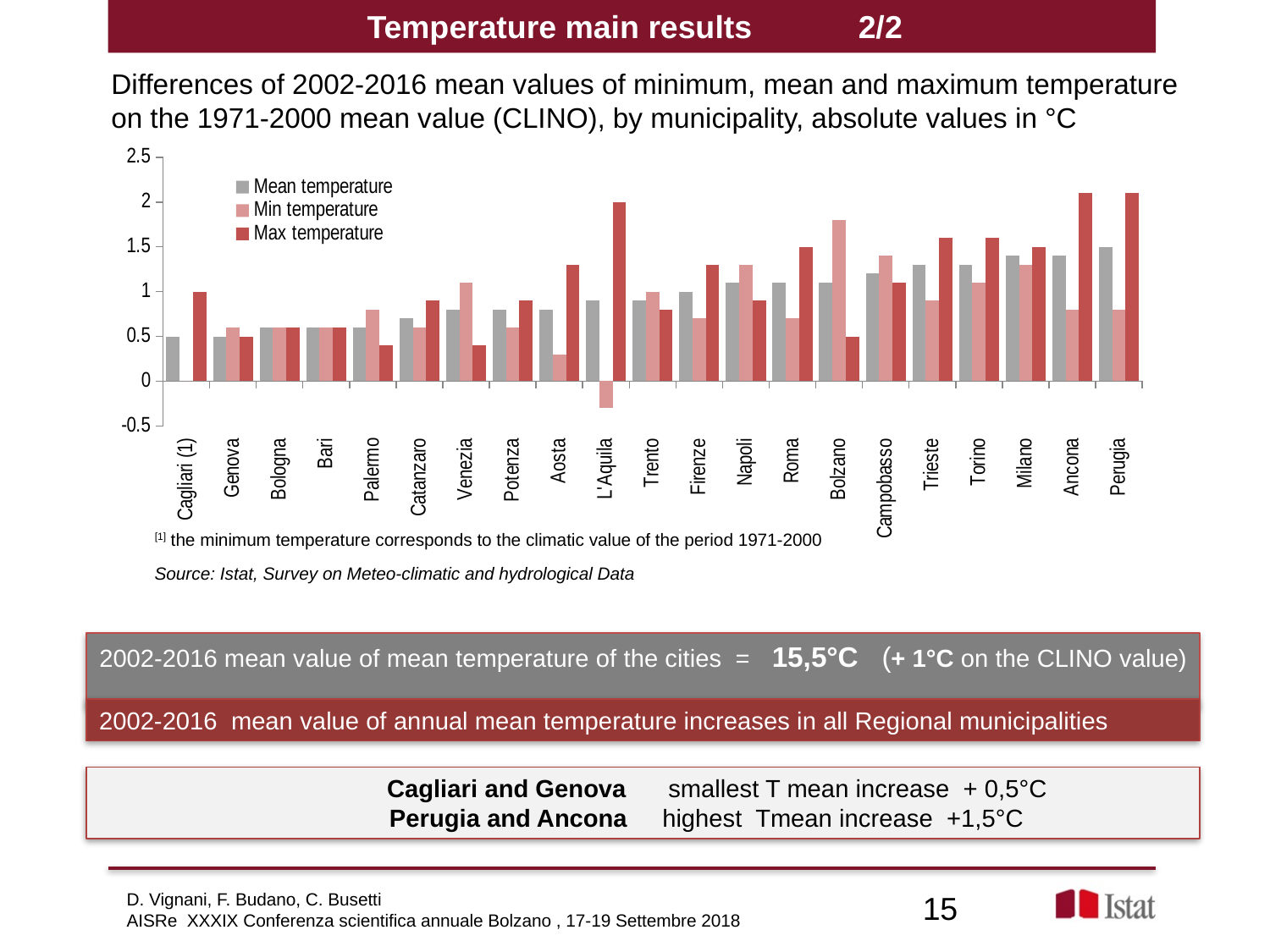

Temperature main results            2/2
Differences of 2002-2016 mean values of minimum, mean and maximum temperature on the 1971-2000 mean value (CLINO), by municipality, absolute values in °C

### Chart

| Category | Mean temperature | Min temperature | Max temperature |
|---|---|---|---|
| Cagliari (1) | 0.5 | 0.0 | 1.0 |
| Genova | 0.5 | 0.6 | 0.5 |
| Bologna | 0.6 | 0.6 | 0.6 |
| Bari | 0.6 | 0.6 | 0.6 |
| Palermo | 0.6 | 0.8 | 0.4 |
| Catanzaro | 0.7 | 0.6 | 0.9 |
| Venezia | 0.8 | 1.1 | 0.4 |
| Potenza | 0.8 | 0.6 | 0.9 |
| Aosta | 0.8 | 0.3 | 1.3 |
| L'Aquila | 0.9 | -0.3 | 2.0 |
| Trento | 0.9 | 1.0 | 0.8 |
| Firenze | 1.0 | 0.7 | 1.3 |
| Napoli | 1.1 | 1.3 | 0.9 |
| Roma | 1.1 | 0.7 | 1.5 |
| Bolzano | 1.1 | 1.8 | 0.5 |
| Campobasso | 1.2 | 1.4 | 1.1 |
| Trieste | 1.3 | 0.9 | 1.6 |
| Torino | 1.3 | 1.1 | 1.6 |
| Milano | 1.4 | 1.3 | 1.5 |
| Ancona | 1.4 | 0.8 | 2.1 |
| Perugia | 1.5 | 0.8 | 2.1 |
[1] the minimum temperature corresponds to the climatic value of the period 1971-2000
Source: Istat, Survey on Meteo-climatic and hydrological Data
2002-2016 mean value of mean temperature of the cities  =   15,5°C   (+ 1°C on the CLINO value)

2002-2016  mean value of annual mean temperature increases in all Regional municipalities
	   Cagliari and Genova      smallest T mean increase  + 0,5°C
	 Perugia and Ancona     highest  Tmean increase  +1,5°C
D. Vignani, F. Budano, C. Busetti
AISRe  XXXIX Conferenza scientifica annuale Bolzano , 17-19 Settembre 2018
15